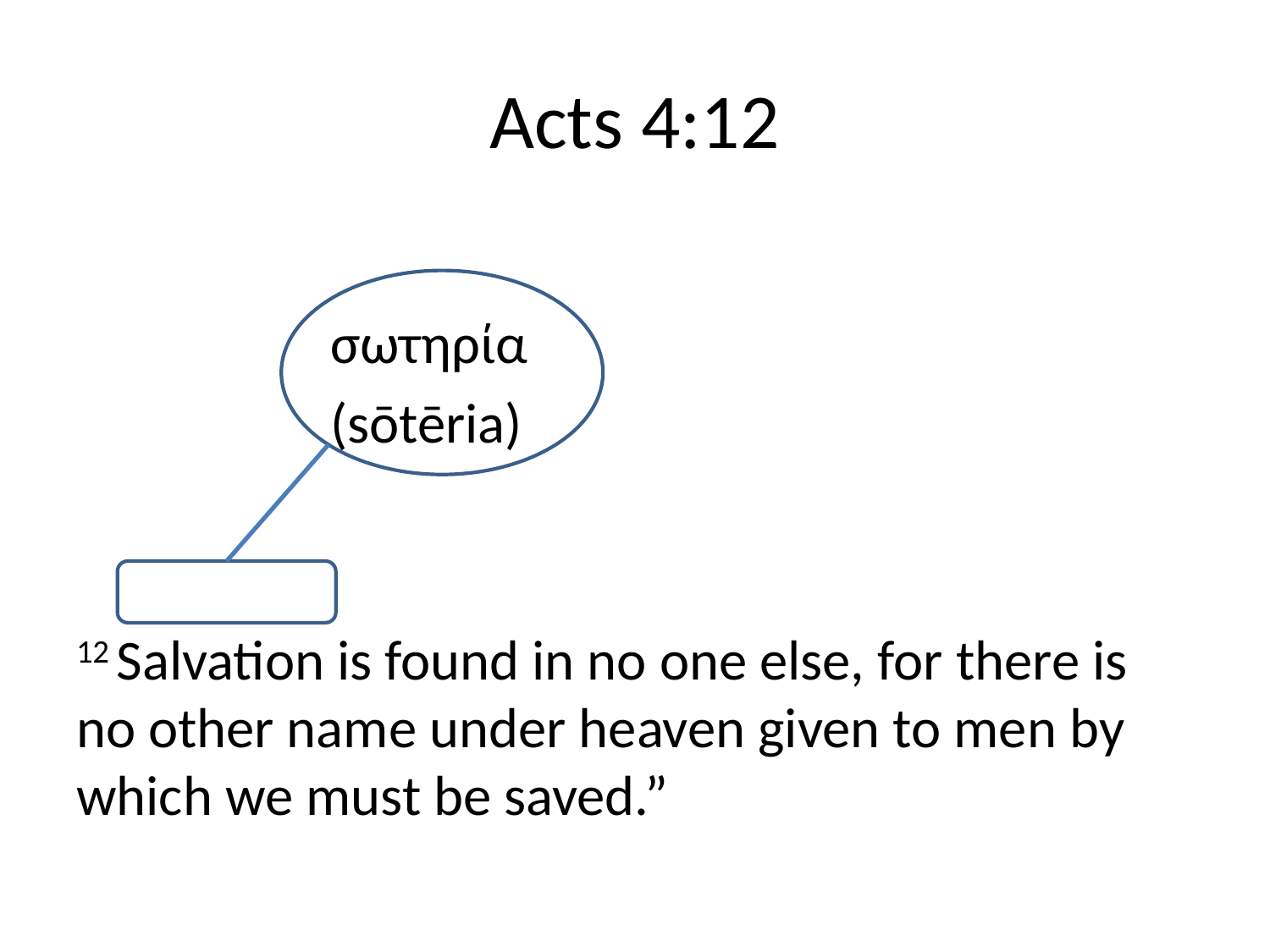

# Acts 4:12

		σωτηρία
		(sōtēria)

12 Salvation is found in no one else, for there is no other name under heaven given to men by which we must be saved.”